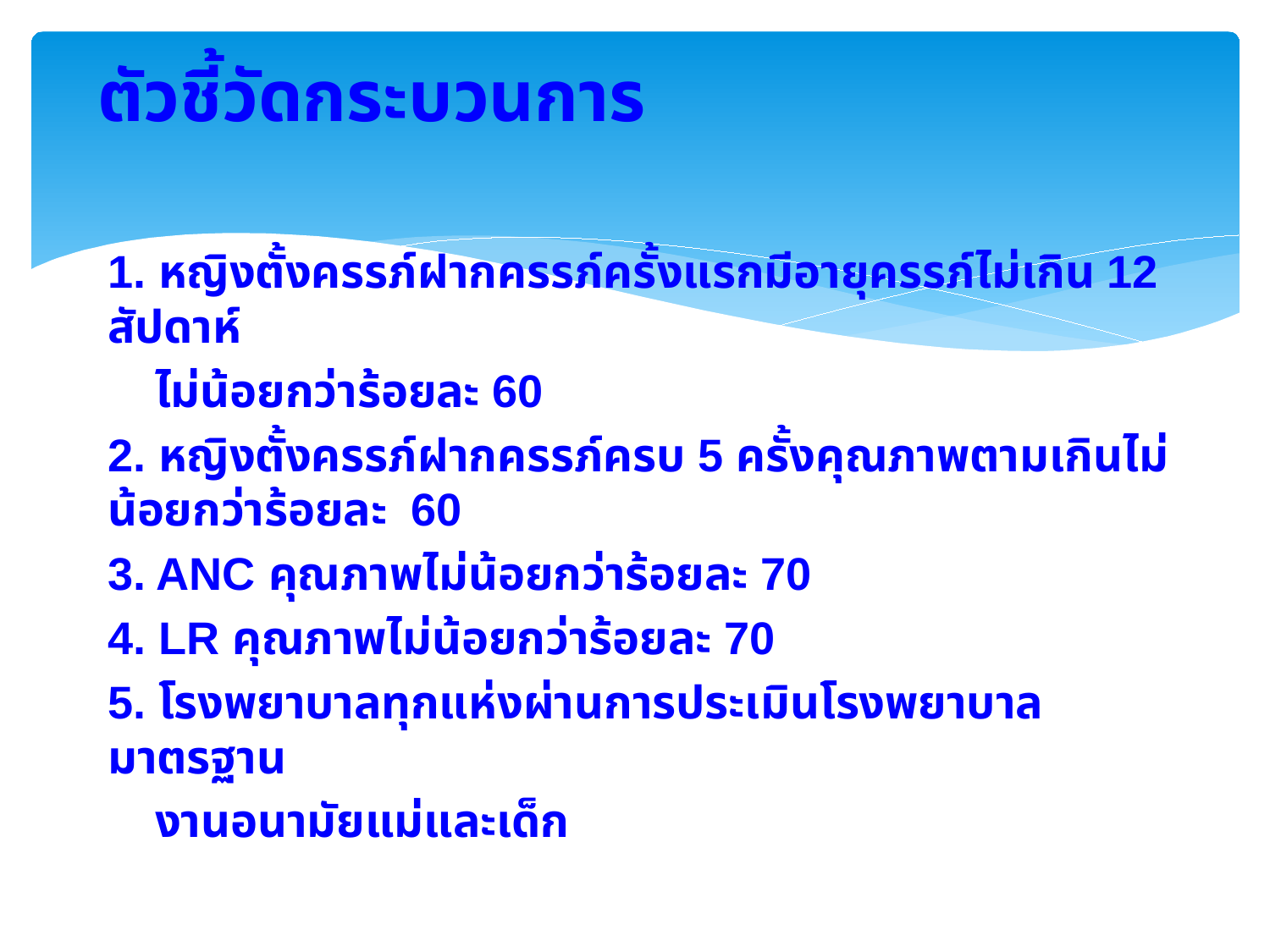

# ตัวชี้วัดกระบวนการ
1. หญิงตั้งครรภ์ฝากครรภ์ครั้งแรกมีอายุครรภ์ไม่เกิน 12 สัปดาห์
    ไม่น้อยกว่าร้อยละ 60
2. หญิงตั้งครรภ์ฝากครรภ์ครบ 5 ครั้งคุณภาพตามเกินไม่น้อยกว่าร้อยละ  60
3. ANC คุณภาพไม่น้อยกว่าร้อยละ 70
4. LR คุณภาพไม่น้อยกว่าร้อยละ 70
5. โรงพยาบาลทุกแห่งผ่านการประเมินโรงพยาบาลมาตรฐาน
    งานอนามัยแม่และเด็ก